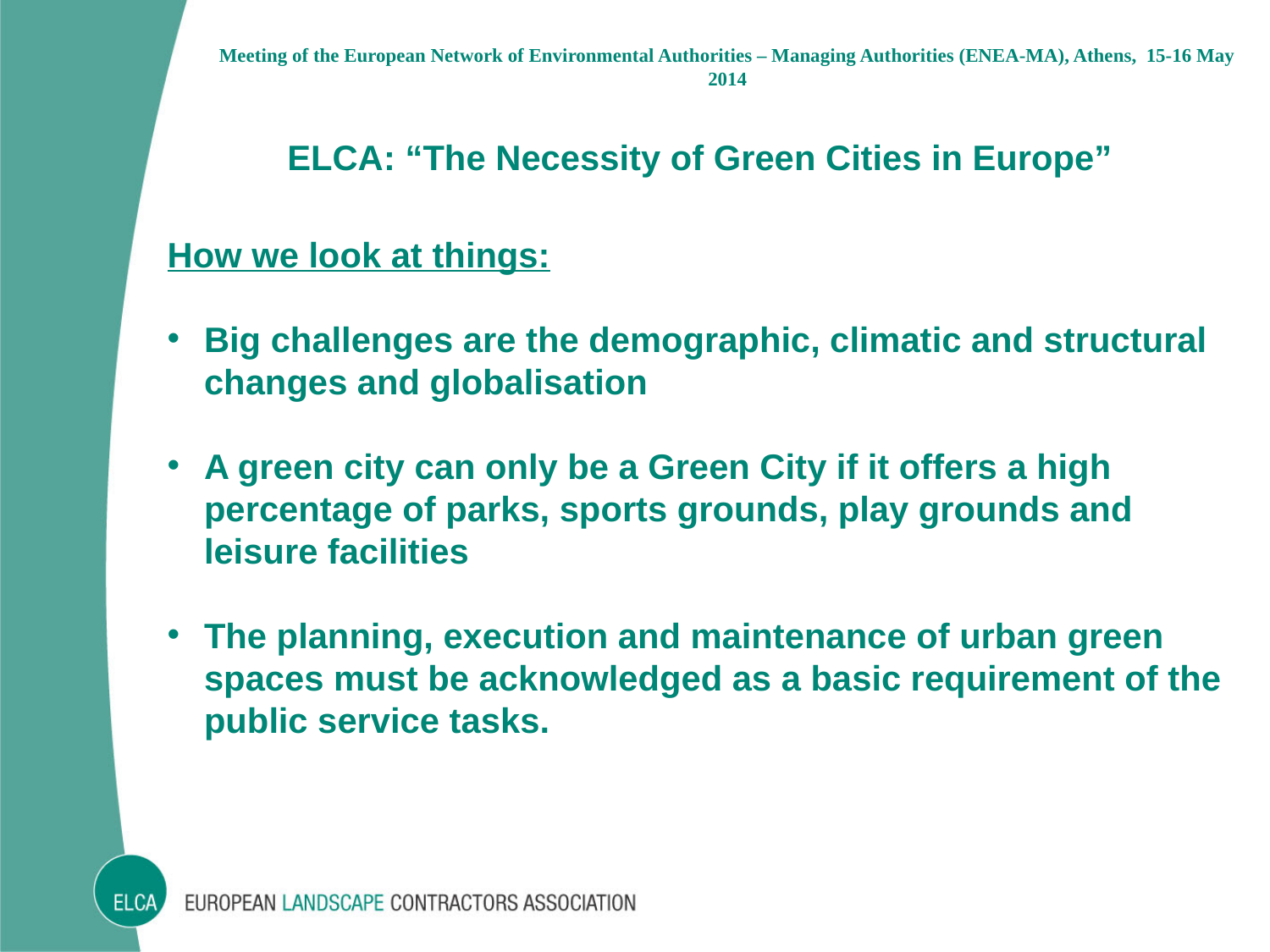

Meeting of the European Network of Environmental Authorities – Managing Authorities (ENEA-MA), Athens,  15-16 May 2014
ELCA: “The Necessity of Green Cities in Europe”
How we look at things:
Big challenges are the demographic, climatic and structural changes and globalisation
A green city can only be a Green City if it offers a high percentage of parks, sports grounds, play grounds and leisure facilities
The planning, execution and maintenance of urban green spaces must be acknowledged as a basic requirement of the public service tasks.